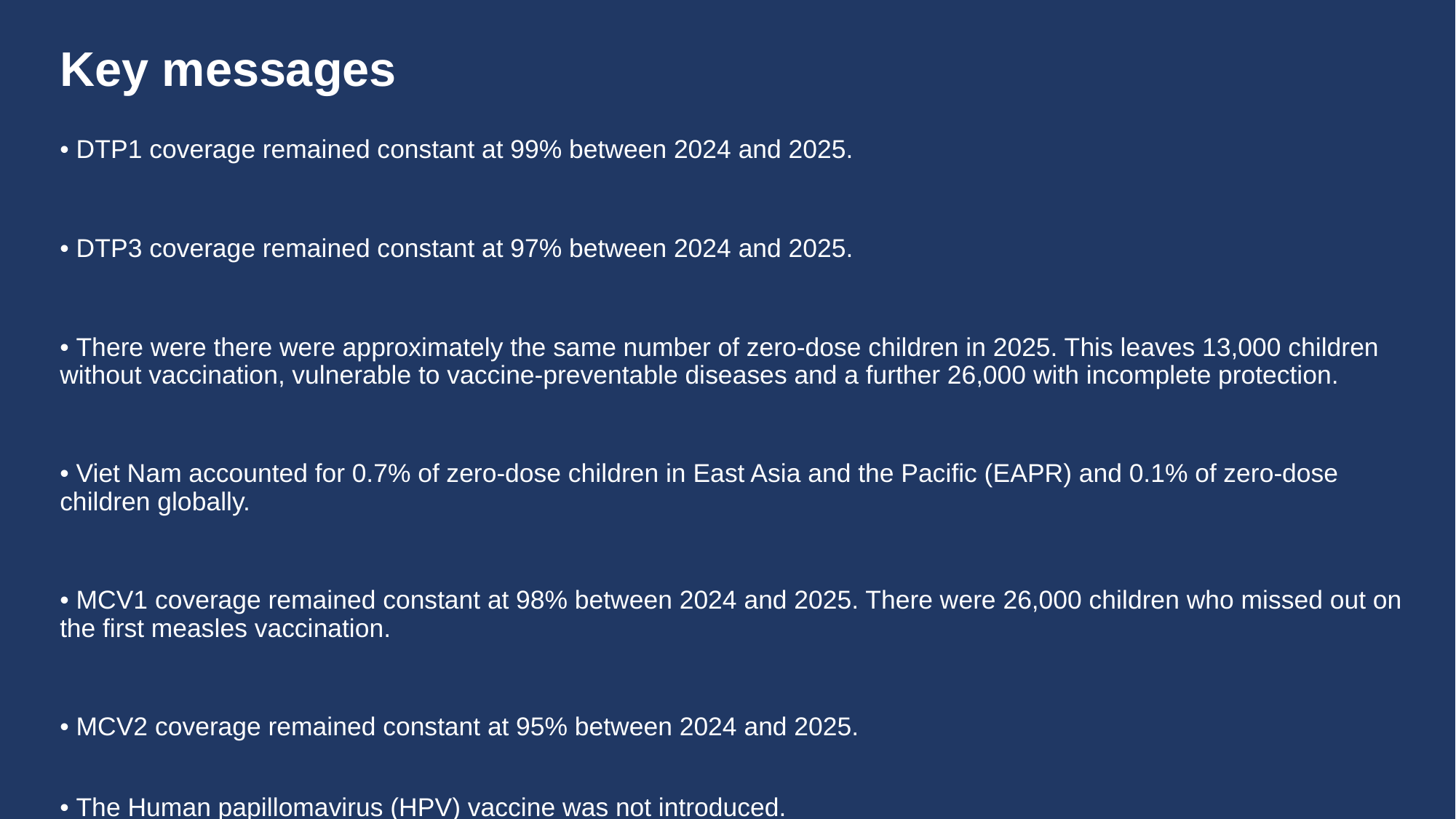

# Key messages
• DTP1 coverage remained constant at 99% between 2024 and 2025.

• DTP3 coverage remained constant at 97% between 2024 and 2025.

• There were there were approximately the same number of zero-dose children in 2025. This leaves 13,000 children without vaccination, vulnerable to vaccine-preventable diseases and a further 26,000 with incomplete protection.

• Viet Nam accounted for 0.7% of zero-dose children in East Asia and the Pacific (EAPR) and 0.1% of zero-dose children globally.

• MCV1 coverage remained constant at 98% between 2024 and 2025. There were 26,000 children who missed out on the first measles vaccination.

• MCV2 coverage remained constant at 95% between 2024 and 2025.

• The Human papillomavirus (HPV) vaccine was not introduced.